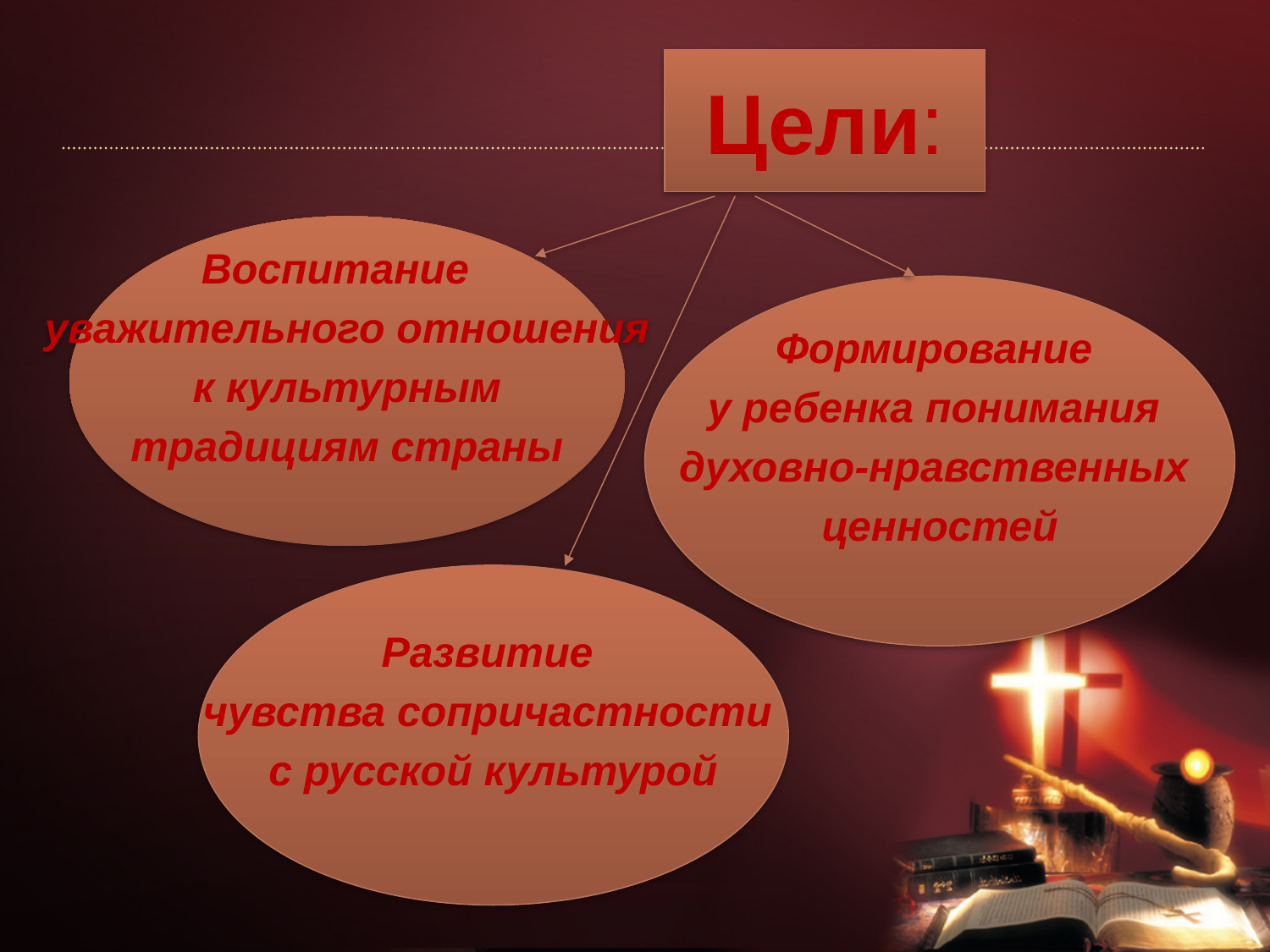

Цели:

Воспитание
уважительного отношения
 к культурным
традициям страны

Формирование
у ребенка понимания
духовно-нравственных
ценностей

Развитие
чувства сопричастности
с русской культурой